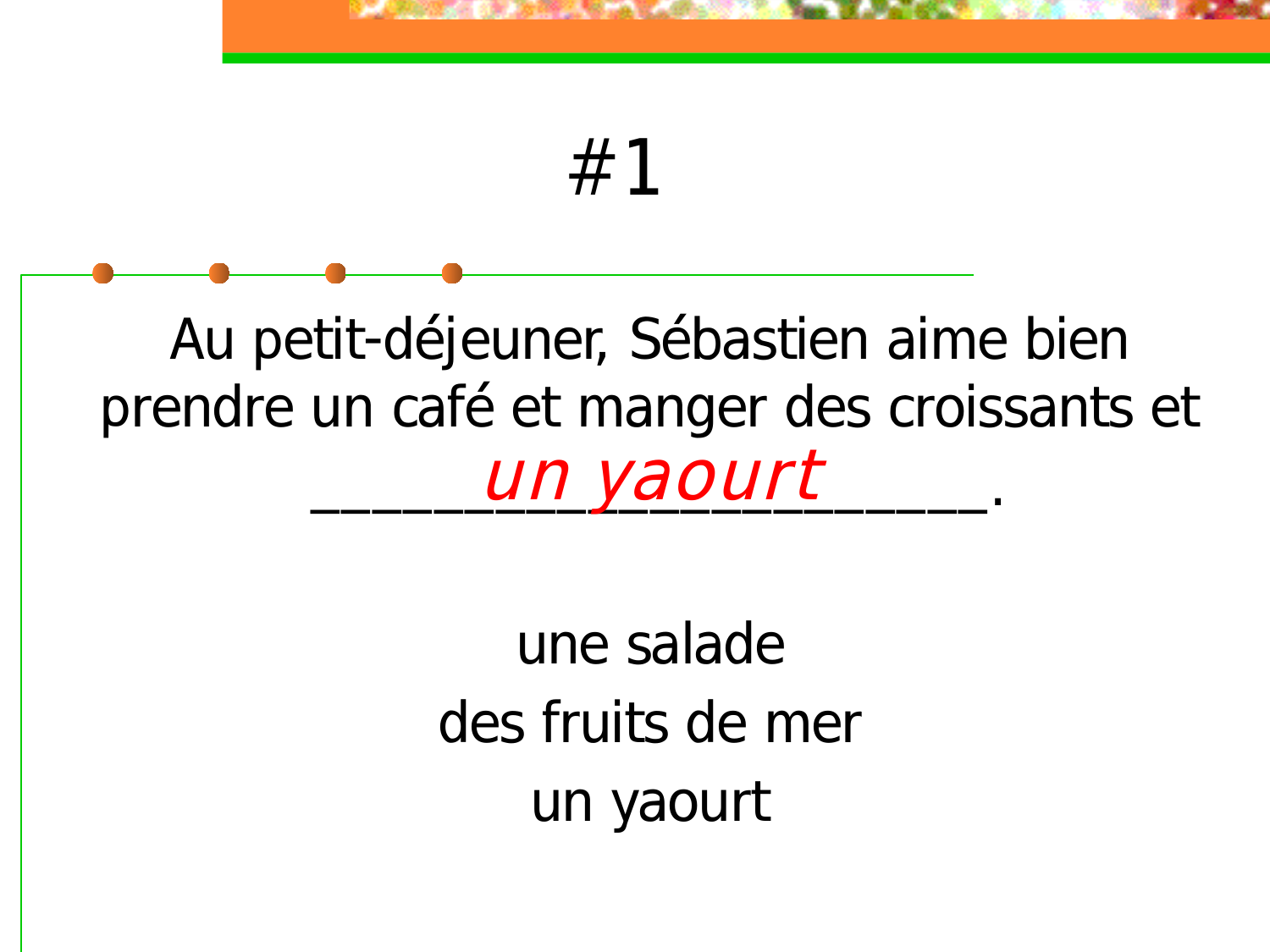

# #1
Au petit-déjeuner, Sébastien aime bien prendre un café et manger des croissants et
 ______________________.

une salade
des fruits de mer
un yaourt
un yaourt